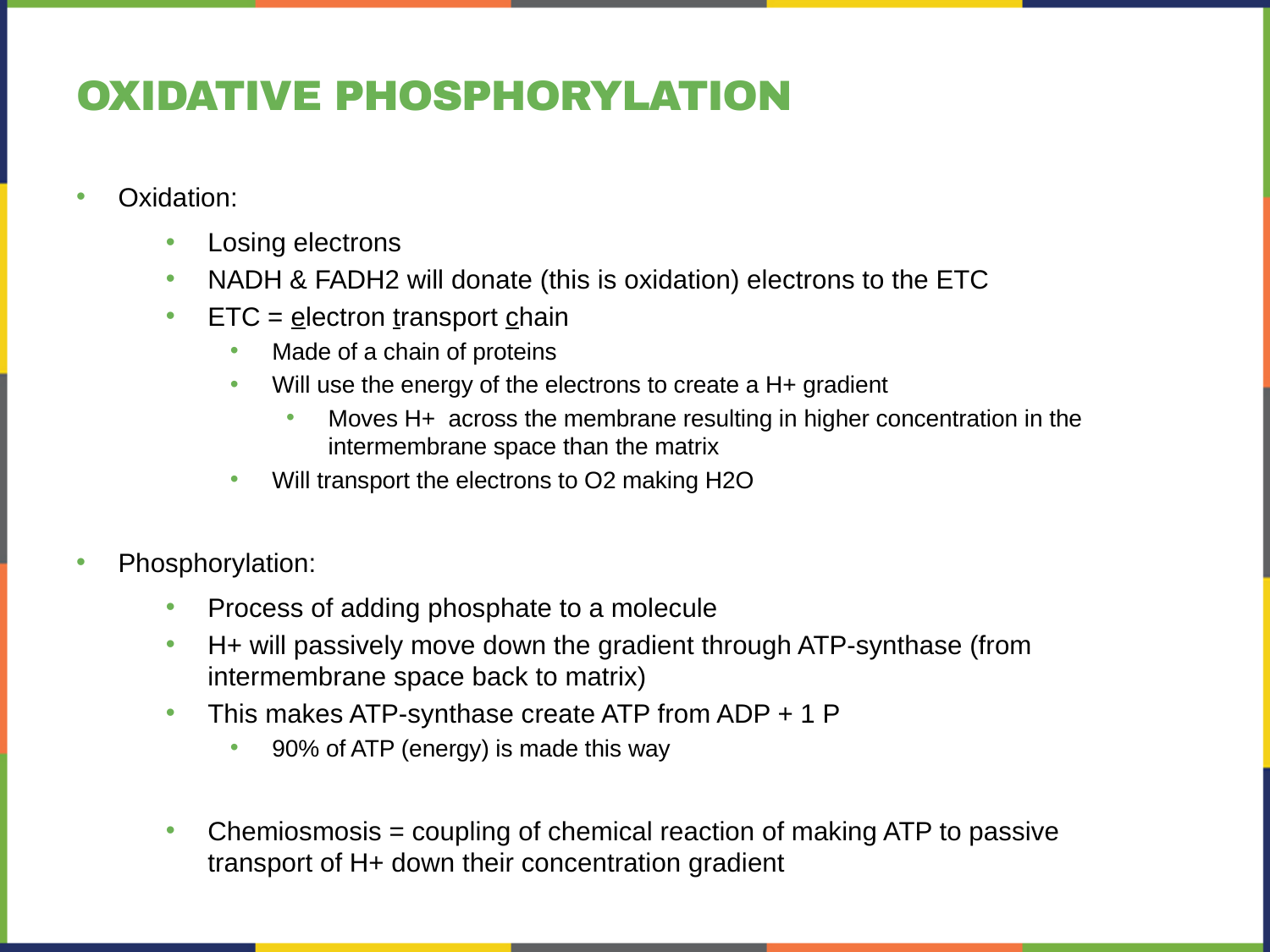

# Oxidative phosphorylation
Oxidation:
Losing electrons
NADH & FADH2 will donate (this is oxidation) electrons to the ETC
ETC = electron transport chain
Made of a chain of proteins
Will use the energy of the electrons to create a H+ gradient
Moves H+  across the membrane resulting in higher concentration in the intermembrane space than the matrix
Will transport the electrons to O2 making H2O

Phosphorylation:
Process of adding phosphate to a molecule
H+ will passively move down the gradient through ATP-synthase (from intermembrane space back to matrix)
This makes ATP-synthase create ATP from ADP + 1 P
90% of ATP (energy) is made this way

Chemiosmosis = coupling of chemical reaction of making ATP to passive transport of H+ down their concentration gradient